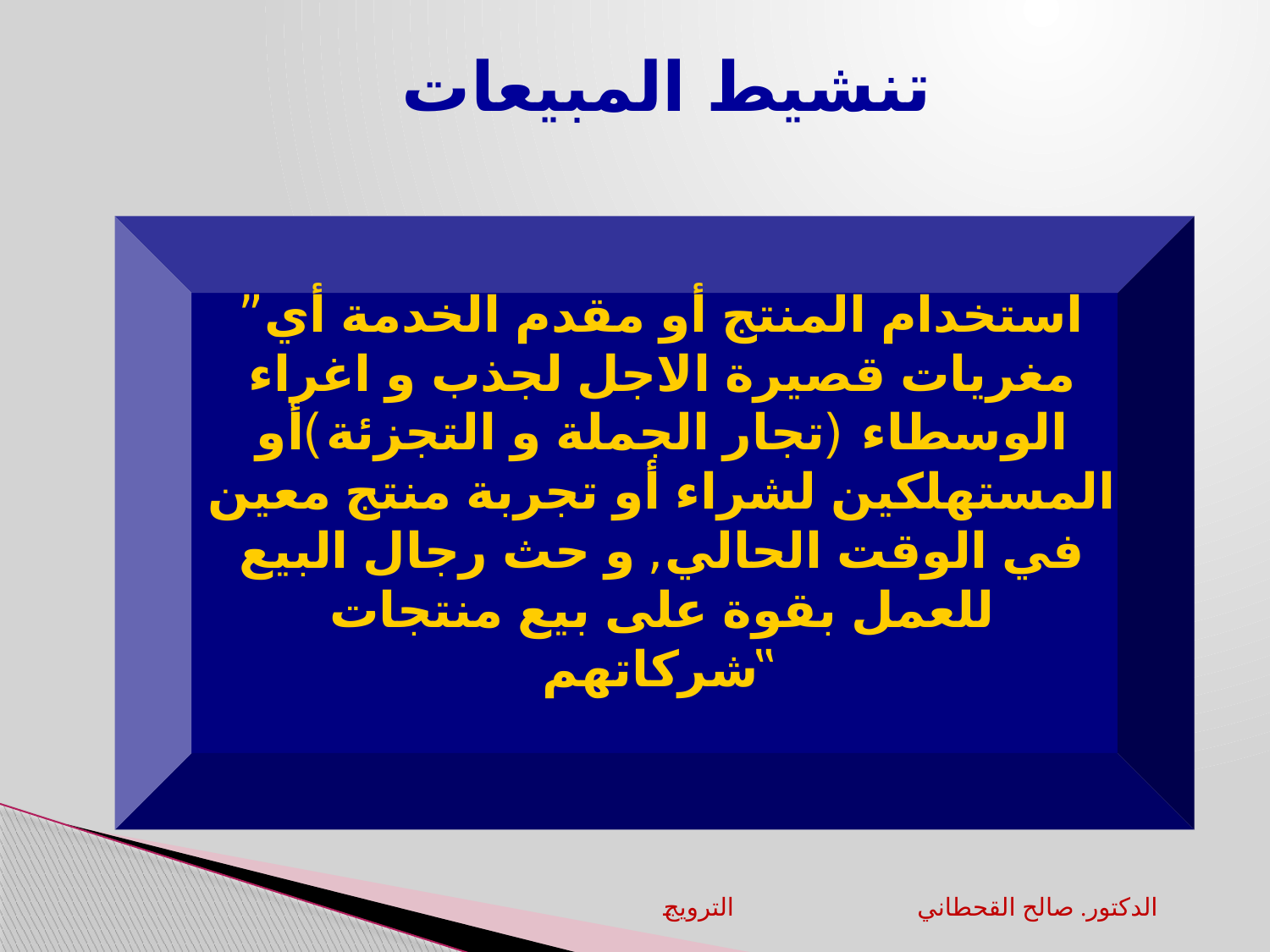

# تنشيط المبيعات

”استخدام المنتج أو مقدم الخدمة أي مغريات قصيرة الاجل لجذب و اغراء الوسطاء (تجار الجملة و التجزئة)أو المستهلكين لشراء أو تجربة منتج معين في الوقت الحالي, و حث رجال البيع للعمل بقوة على بيع منتجات شركاتهم“
الترويج		الدكتور. صالح القحطاني